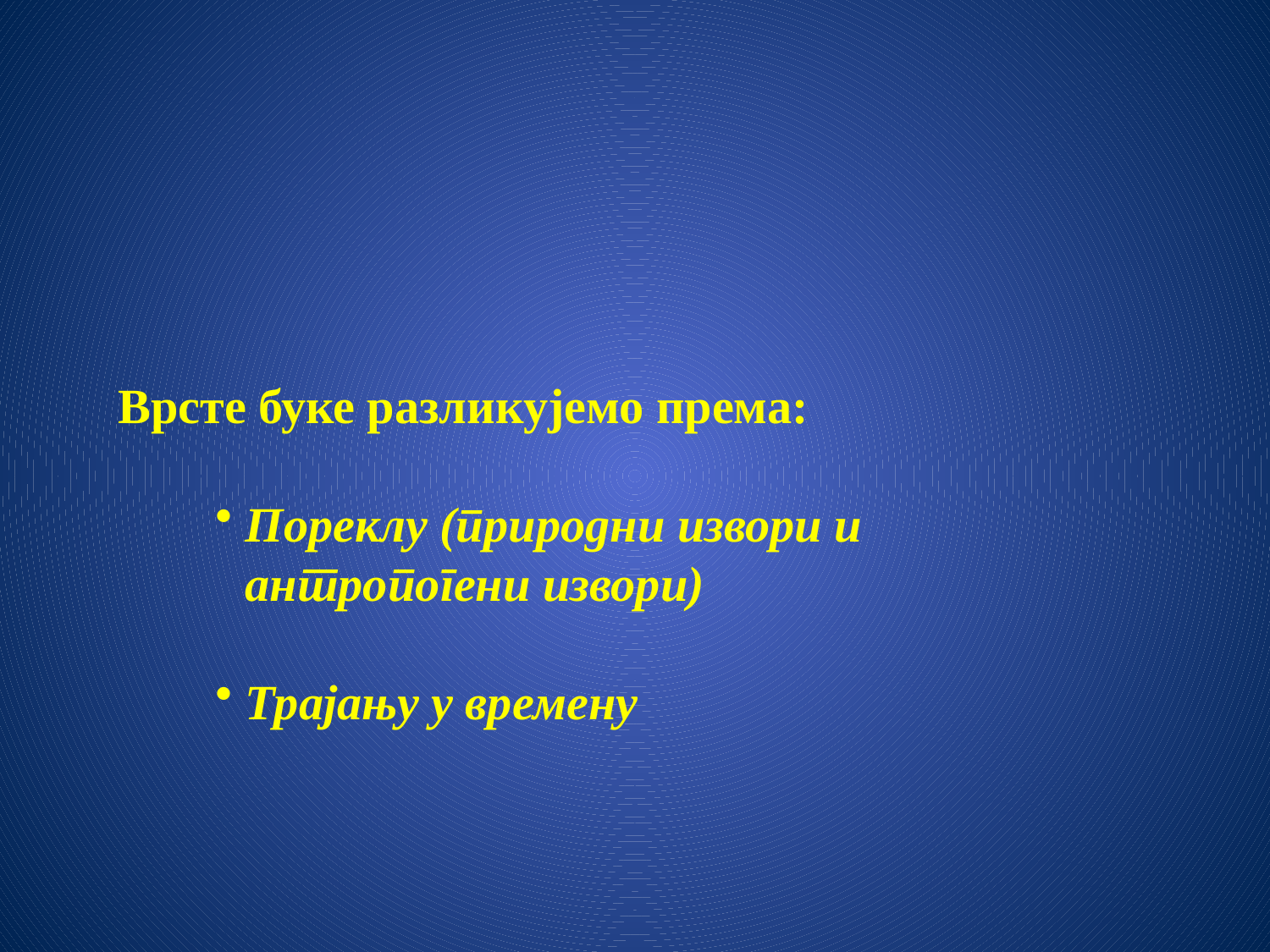

Врсте буке разликујемо према:

Пореклу (природни извори и антропогени извори)

Трајању у времену